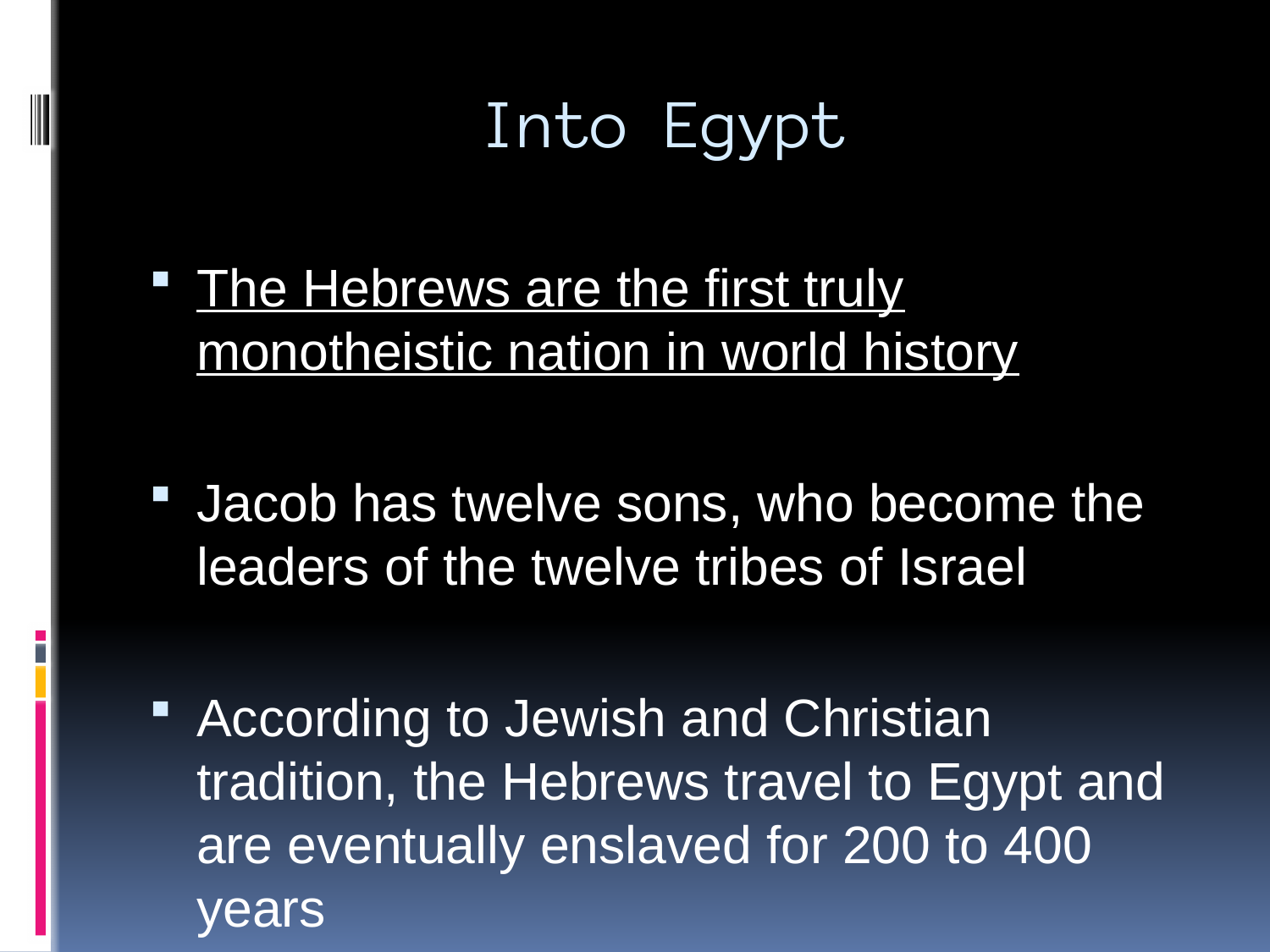

# Into Egypt
The Hebrews are the first truly monotheistic nation in world history

Jacob has twelve sons, who become the leaders of the twelve tribes of Israel

According to Jewish and Christian tradition, the Hebrews travel to Egypt and are eventually enslaved for 200 to 400 years